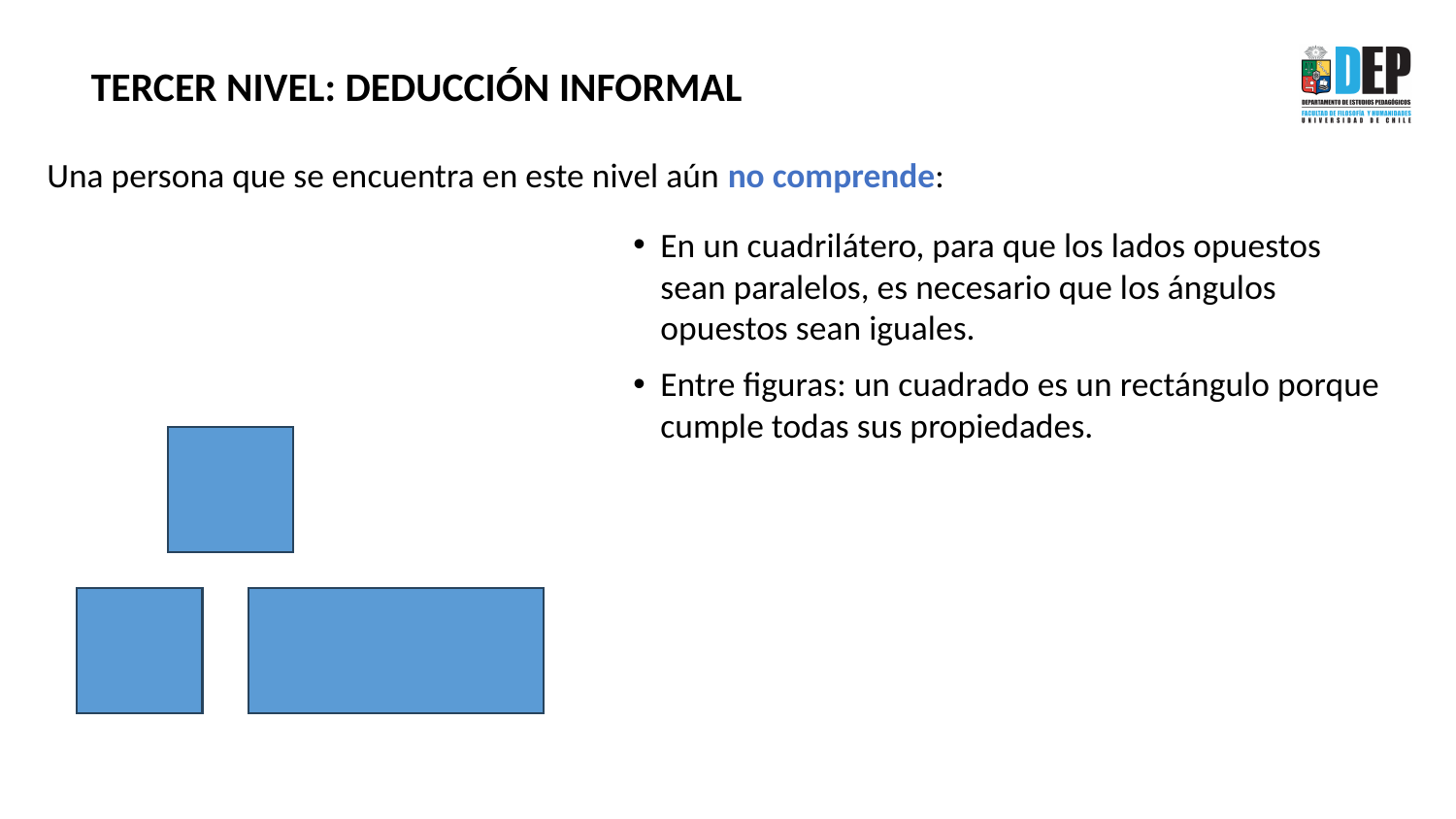

TERCER NIVEL: DEDUCCIÓN INFORMAL
Una persona que se encuentra en este nivel aún no comprende:​
​

En un cuadrilátero, para que los lados opuestos sean paralelos, es necesario que los ángulos opuestos sean iguales.
Entre figuras: un cuadrado es un rectángulo porque cumple todas sus propiedades.